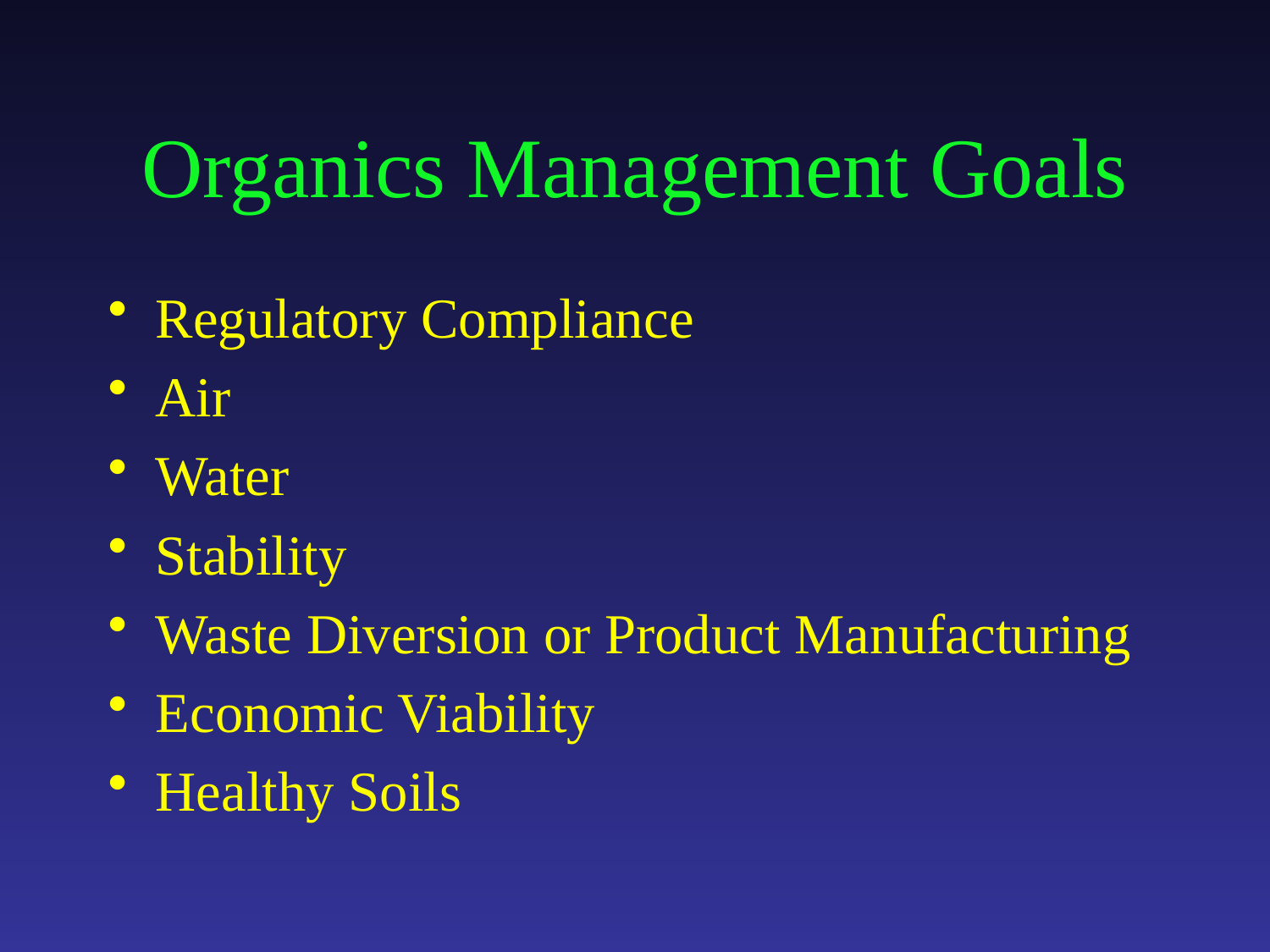

# Organics Management Goals
Regulatory Compliance
Air
Water
Stability
Waste Diversion or Product Manufacturing
Economic Viability
Healthy Soils